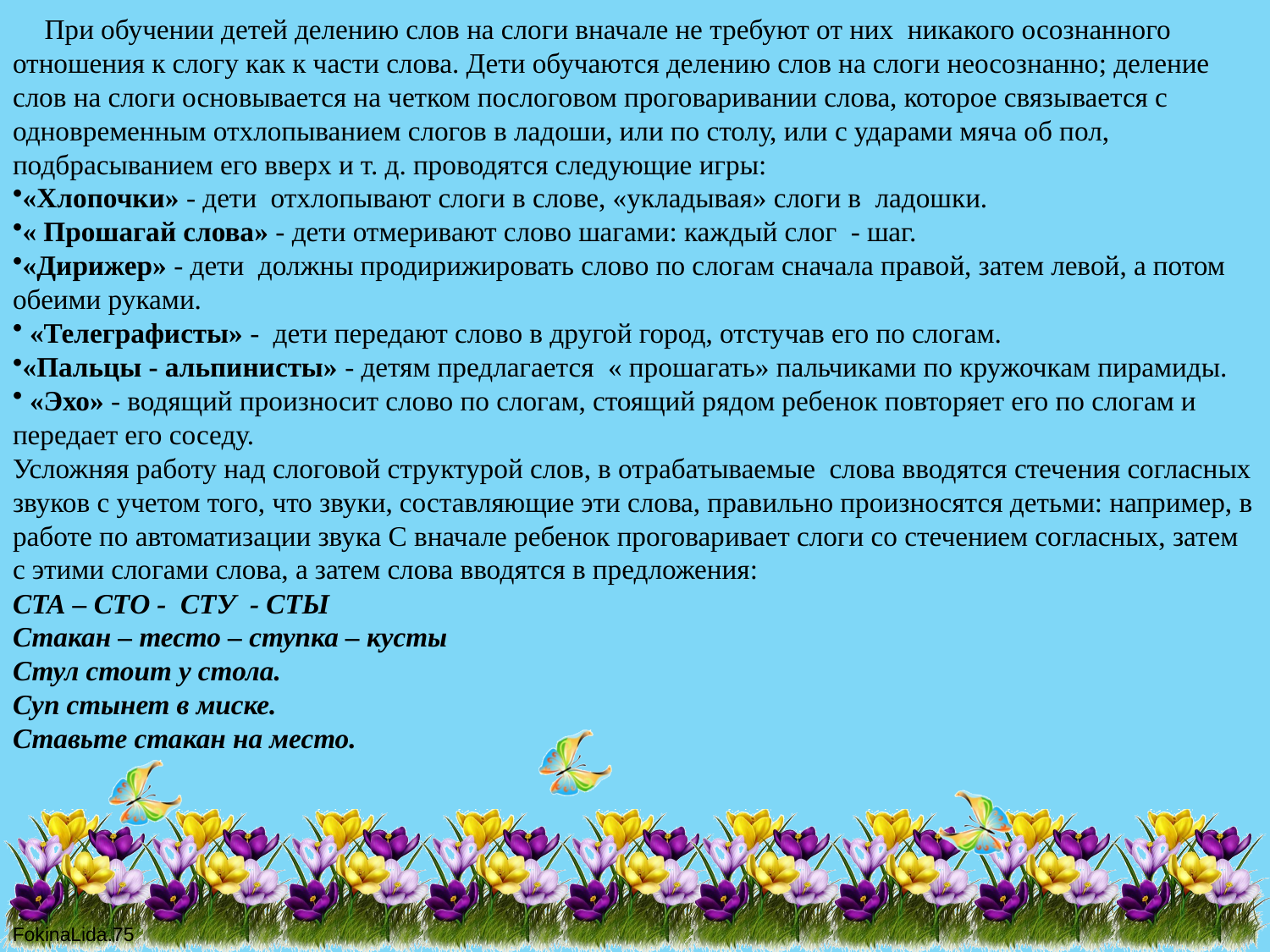

При обучении детей делению слов на слоги вначале не требуют от них  никакого осознанного отношения к слогу как к части слова. Дети обучаются делению слов на слоги неосознанно; деление слов на слоги основывается на четком послоговом проговаривании слова, которое связывается с одновременным отхлопыванием слогов в ладоши, или по столу, или с ударами мяча об пол, подбрасыванием его вверх и т. д. проводятся следующие игры:
«Хлопочки» - дети  отхлопывают слоги в слове, «укладывая» слоги в  ладошки.
« Прошагай слова» - дети отмеривают слово шагами: каждый слог  - шаг.
«Дирижер» - дети  должны продирижировать слово по слогам сначала правой, затем левой, а потом обеими руками.
 «Телеграфисты» -  дети передают слово в другой город, отстучав его по слогам.
«Пальцы - альпинисты» - детям предлагается  « прошагать» пальчиками по кружочкам пирамиды.
 «Эхо» - водящий произносит слово по слогам, стоящий рядом ребенок повторяет его по слогам и передает его соседу.
Усложняя работу над слоговой структурой слов, в отрабатываемые  слова вводятся стечения согласных звуков с учетом того, что звуки, составляющие эти слова, правильно произносятся детьми: например, в работе по автоматизации звука С вначале ребенок проговаривает слоги со стечением согласных, затем с этими слогами слова, а затем слова вводятся в предложения:
СТА – СТО -  СТУ  - СТЫ
Стакан – тесто – ступка – кусты
Стул стоит у стола.
Суп стынет в миске.
Ставьте стакан на место.